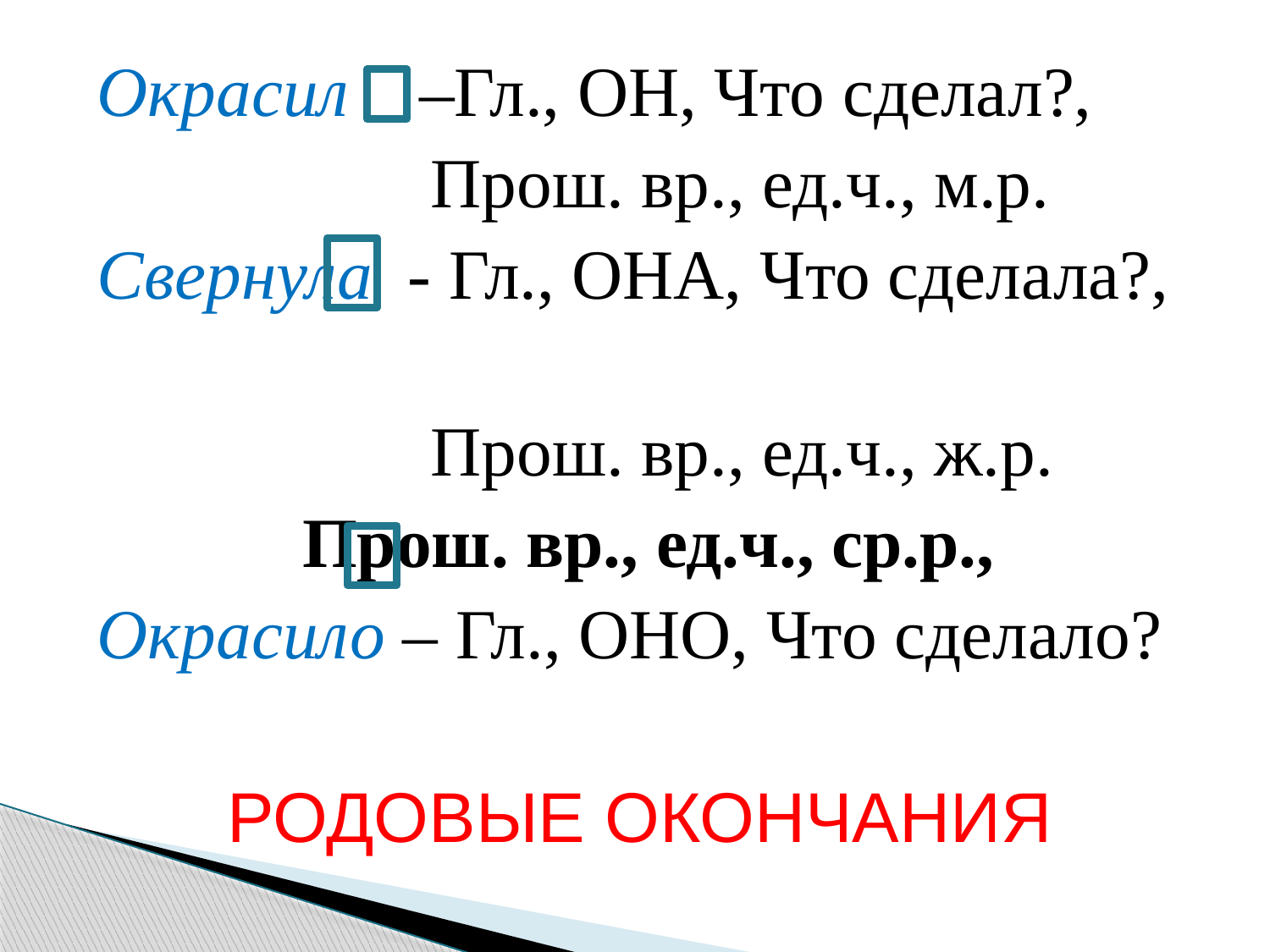

Окрасил    –Гл., ОН, Что сделал?,
                   Прош. вр., ед.ч., м.р.
Свернула  - Гл., ОНА, Что сделала?,
                   Прош. вр., ед.ч., ж.р.
Прош. вр., ед.ч., ср.р.,
Окрасило – Гл., ОНО, Что сделало?

РОДОВЫЕ ОКОНЧАНИЯ